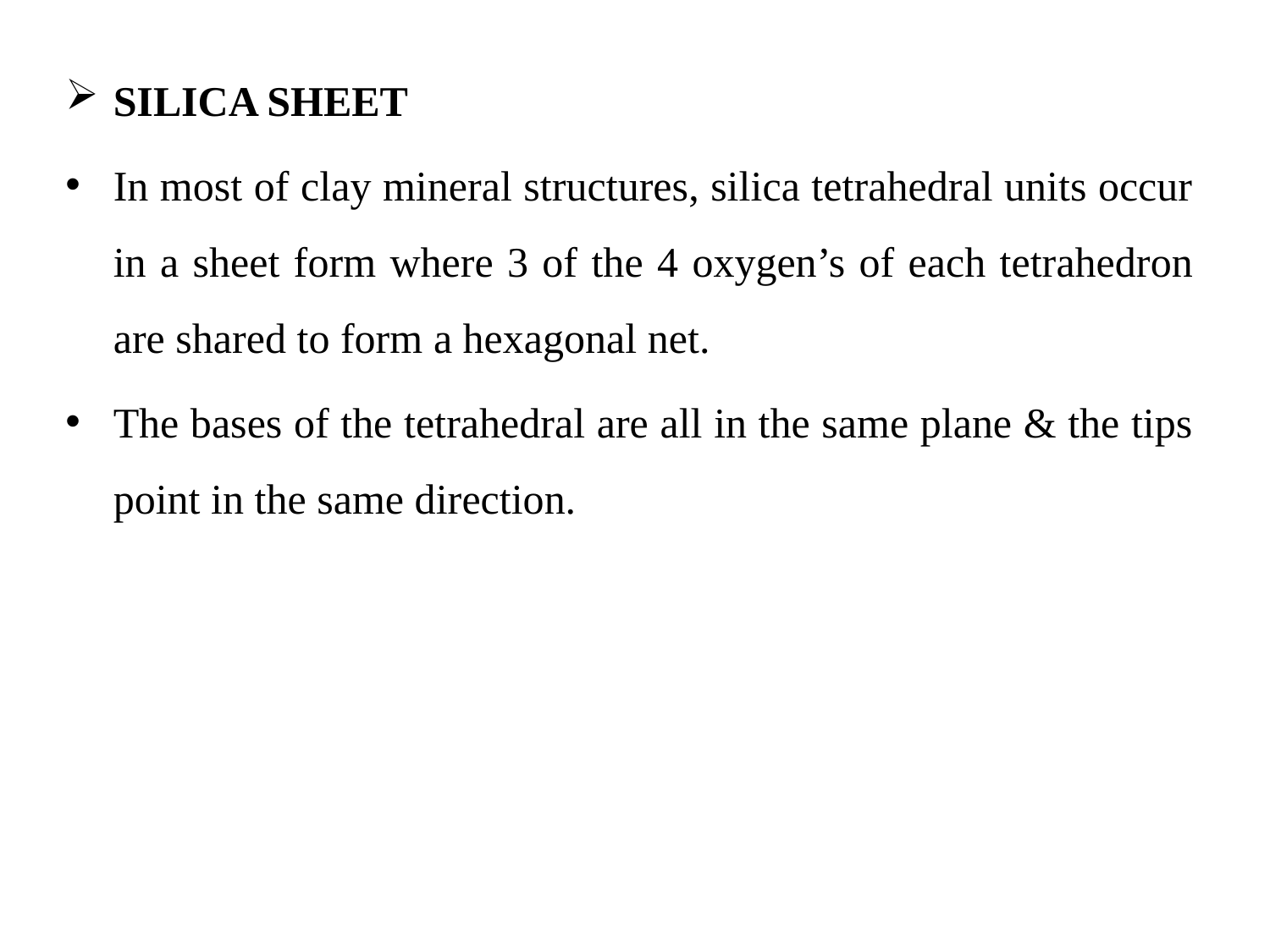

SILICA SHEET
In most of clay mineral structures, silica tetrahedral units occur in a sheet form where 3 of the 4 oxygen’s of each tetrahedron are shared to form a hexagonal net.
The bases of the tetrahedral are all in the same plane & the tips point in the same direction.